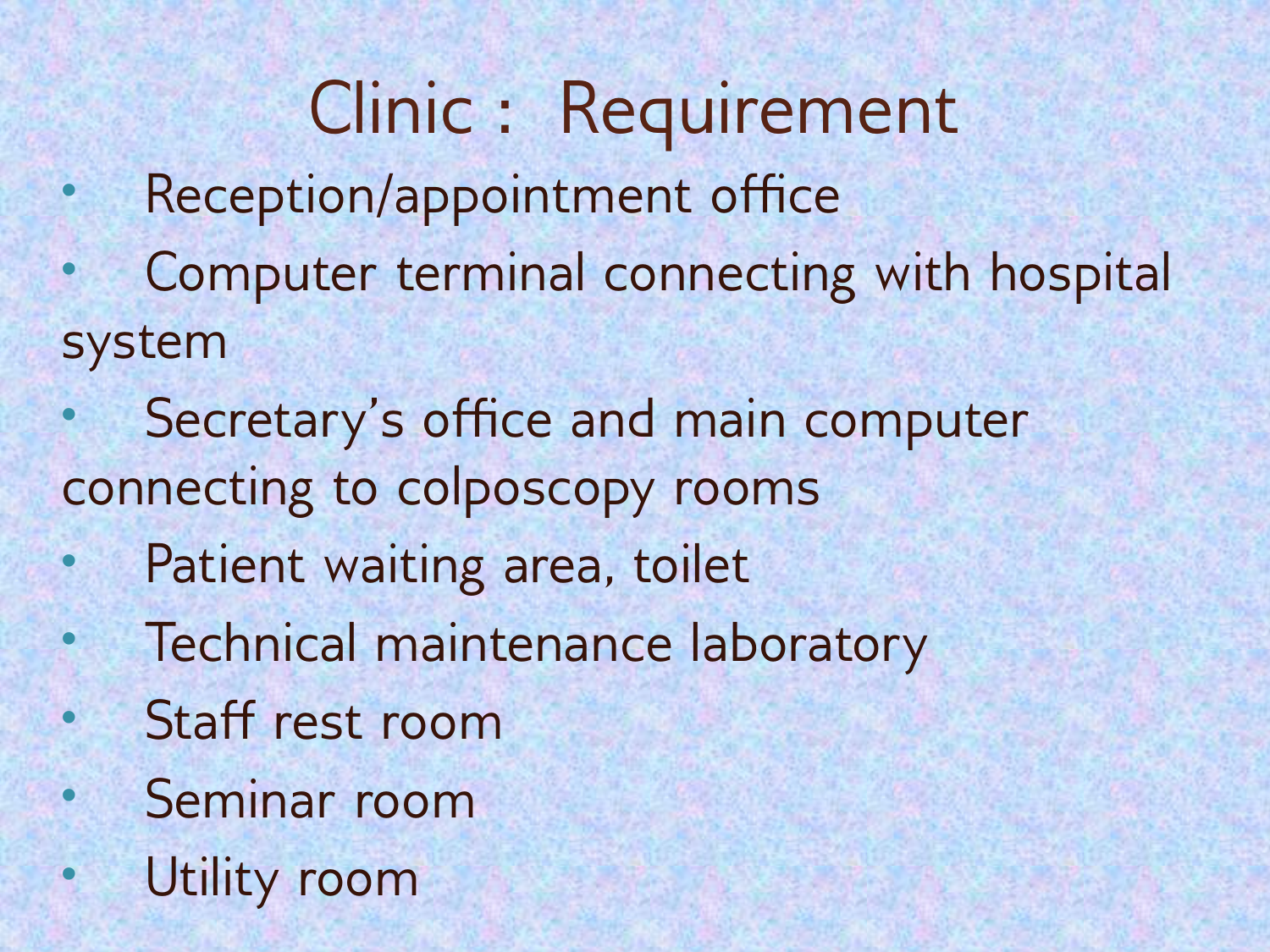

# Clinic :  Requirement
    Reception/appointment office
    Computer terminal connecting with hospital system
    Secretary’s office and main computer connecting to colposcopy rooms
    Patient waiting area, toilet
    Technical maintenance laboratory
    Staff rest room
    Seminar room
    Utility room